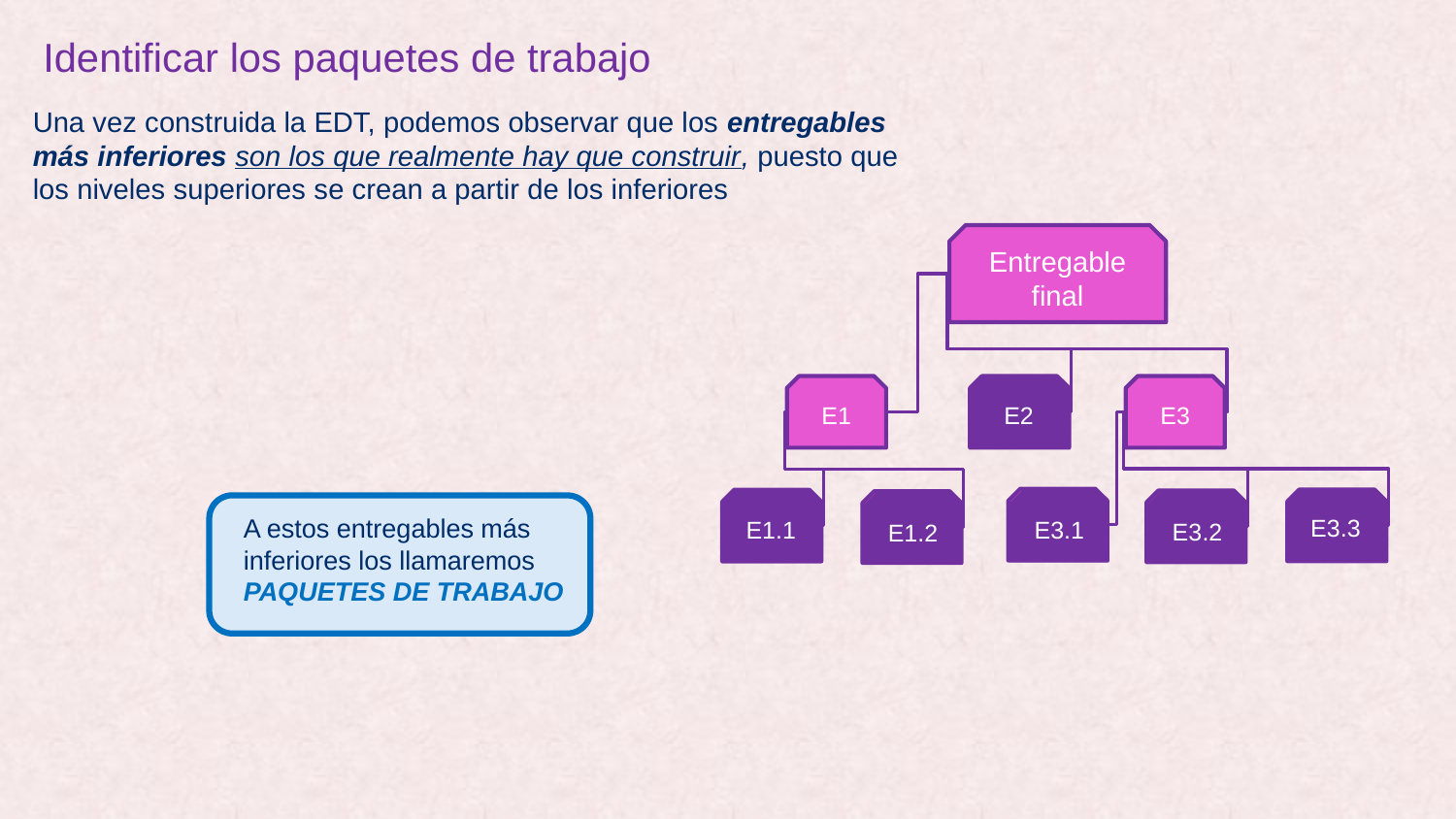

# Identificar los paquetes de trabajo
Una vez construida la EDT, podemos observar que los entregables más inferiores son los que realmente hay que construir, puesto que los niveles superiores se crean a partir de los inferiores
Entregable final
E1
E2
E3
E3.1
E3.3
E1.1
E3.2
E1.2
E2
E3.3
E1.1
E3.1
E3.2
E1.2

A estos entregables más inferiores los llamaremos PAQUETES DE TRABAJO